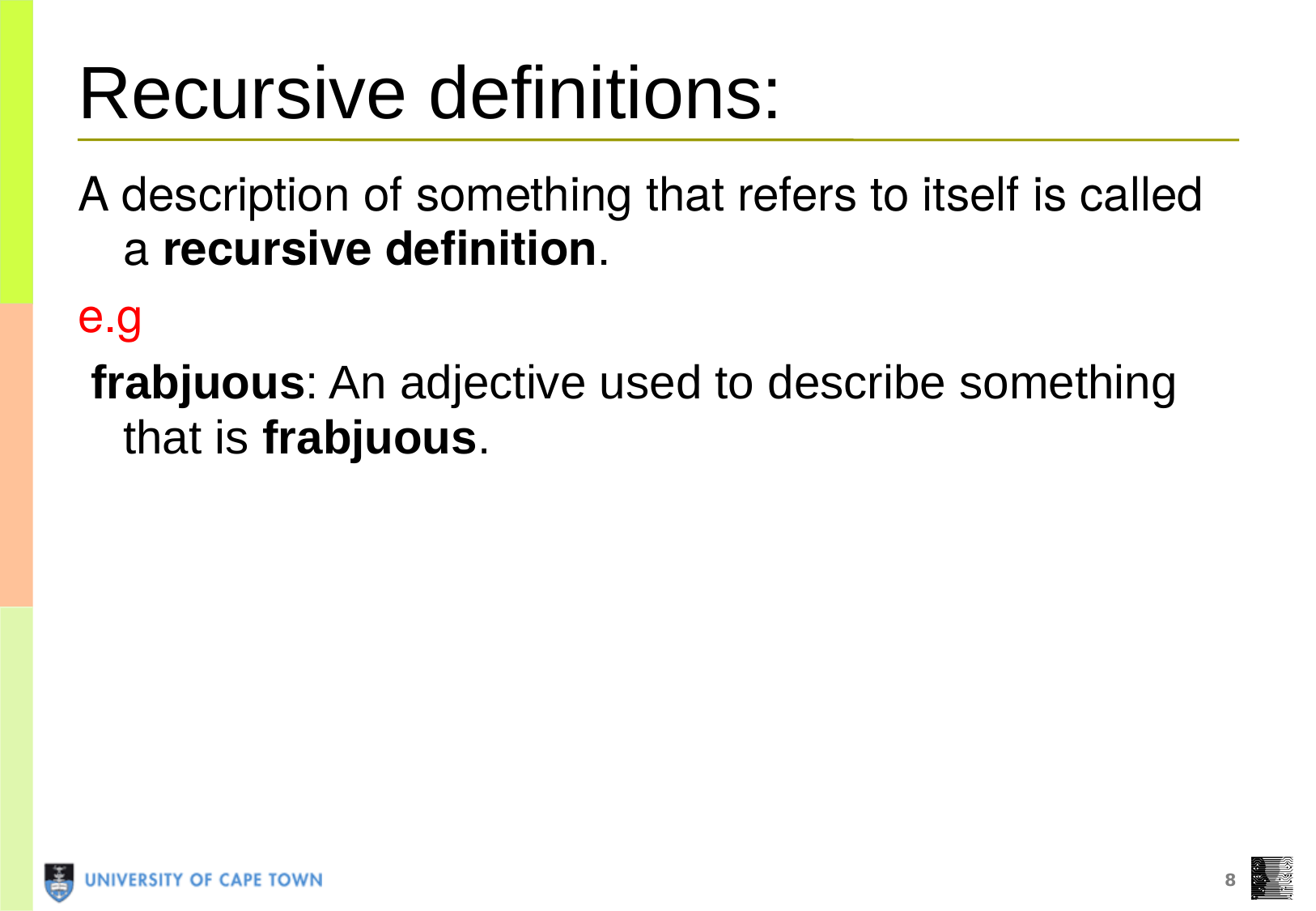

# Recursive definitions:
A description of something that refers to itself is called a recursive definition.
e.g
 frabjuous: An adjective used to describe something that is frabjuous.
8